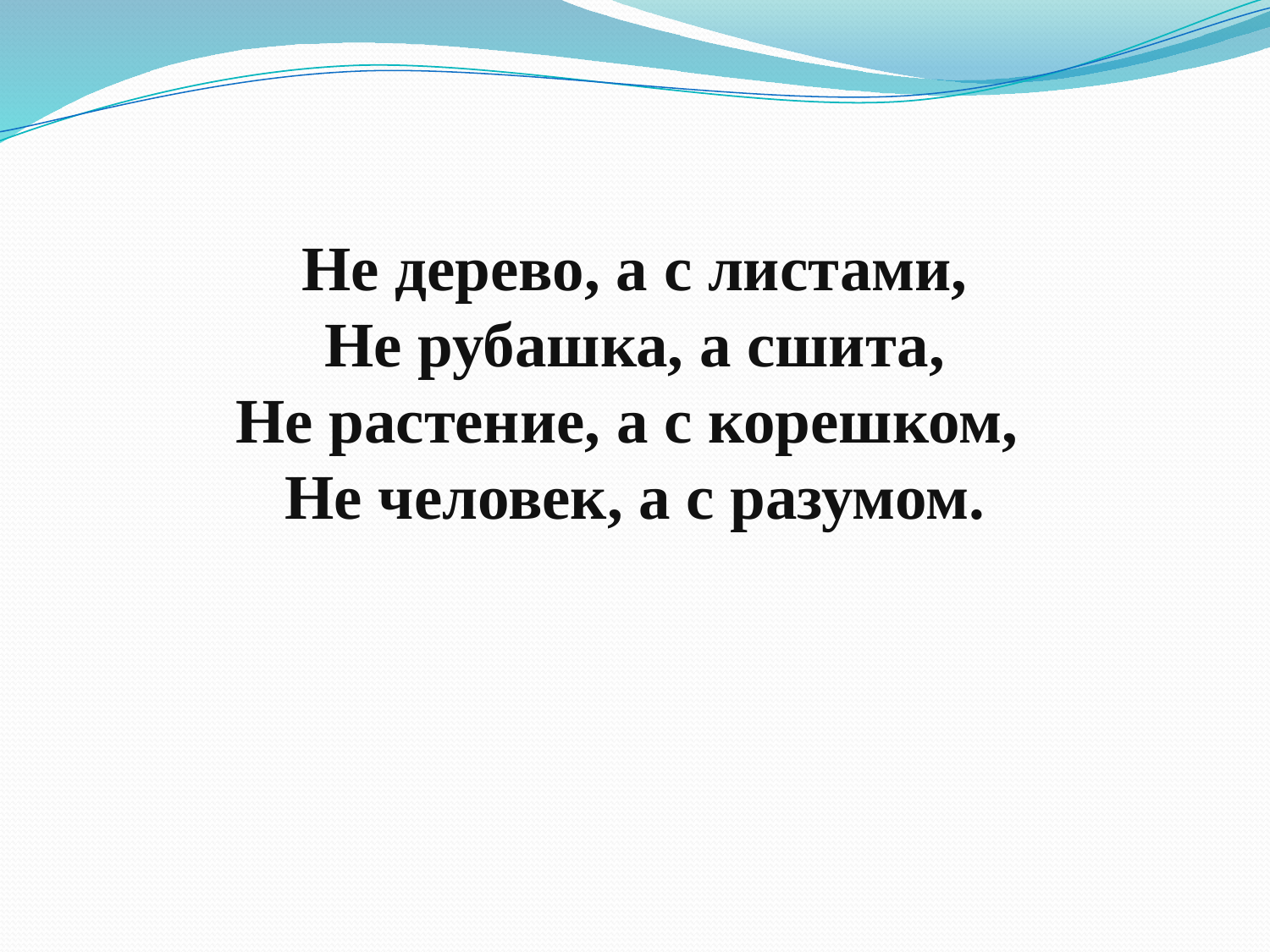

Не дерево, а с листами,
Не рубашка, а сшита,
Не растение, а с корешком,
Не человек, а с разумом.